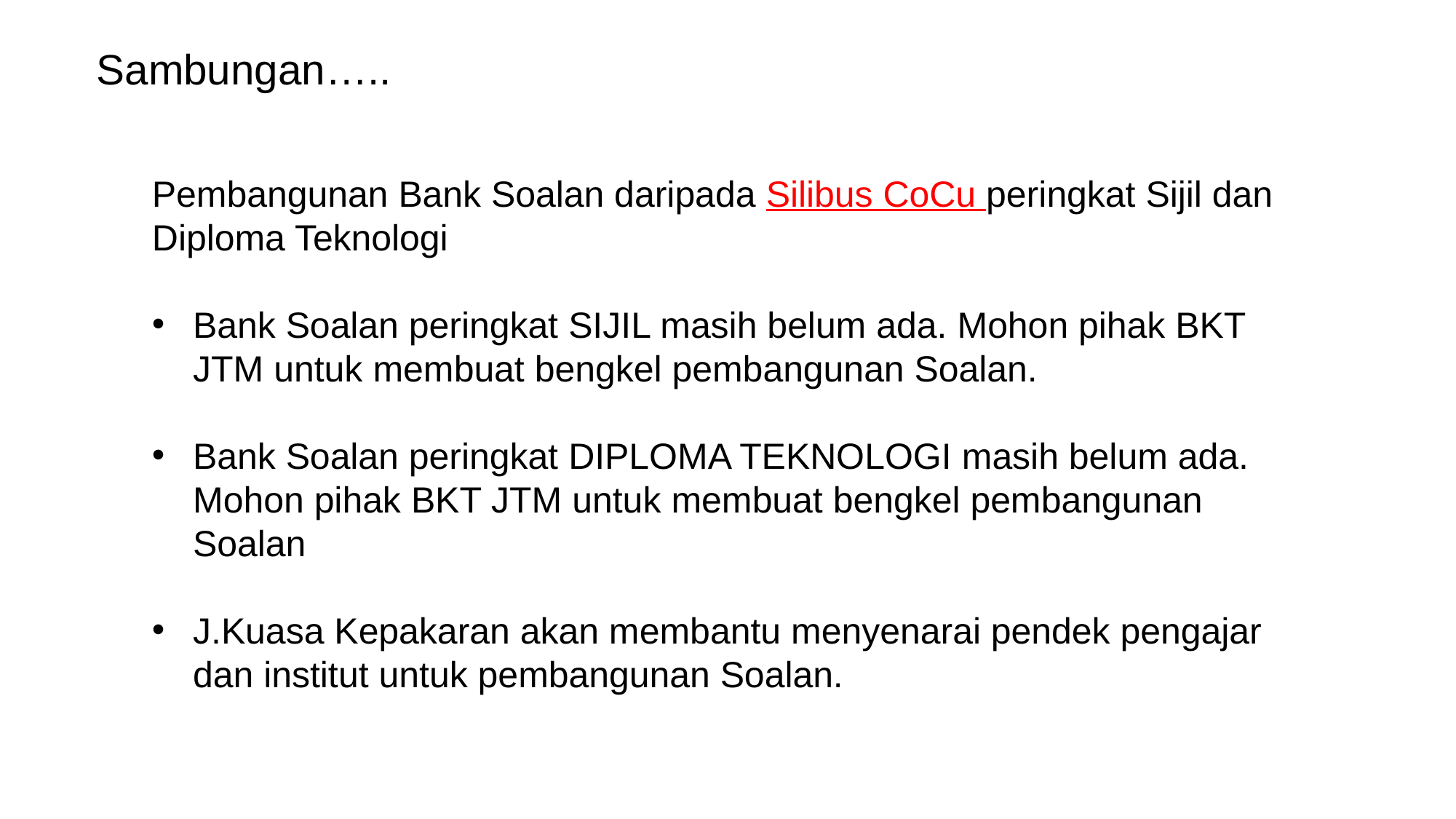

Sambungan…..
Pembangunan Bank Soalan daripada Silibus CoCu peringkat Sijil dan Diploma Teknologi

Bank Soalan peringkat SIJIL masih belum ada. Mohon pihak BKT JTM untuk membuat bengkel pembangunan Soalan.

Bank Soalan peringkat DIPLOMA TEKNOLOGI masih belum ada. Mohon pihak BKT JTM untuk membuat bengkel pembangunan Soalan

J.Kuasa Kepakaran akan membantu menyenarai pendek pengajar dan institut untuk pembangunan Soalan.